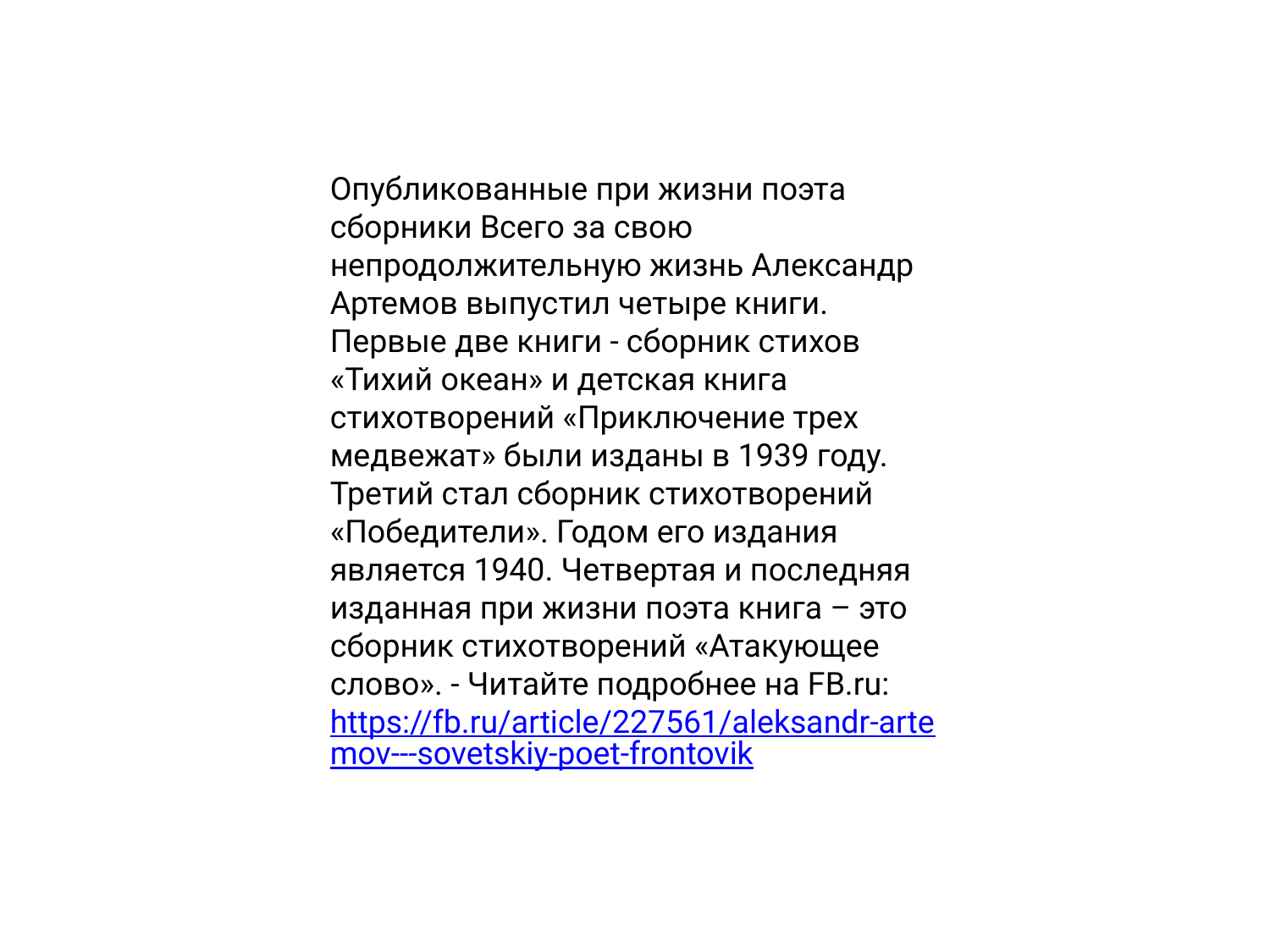

Опубликованные при жизни поэта сборники Всего за свою непродолжительную жизнь Александр Артемов выпустил четыре книги. Первые две книги - сборник стихов «Тихий океан» и детская книга стихотворений «Приключение трех медвежат» были изданы в 1939 году. Третий стал сборник стихотворений «Победители». Годом его издания является 1940. Четвертая и последняя изданная при жизни поэта книга – это сборник стихотворений «Атакующее слово». - Читайте подробнее на FB.ru: https://fb.ru/article/227561/aleksandr-artemov---sovetskiy-poet-frontovik